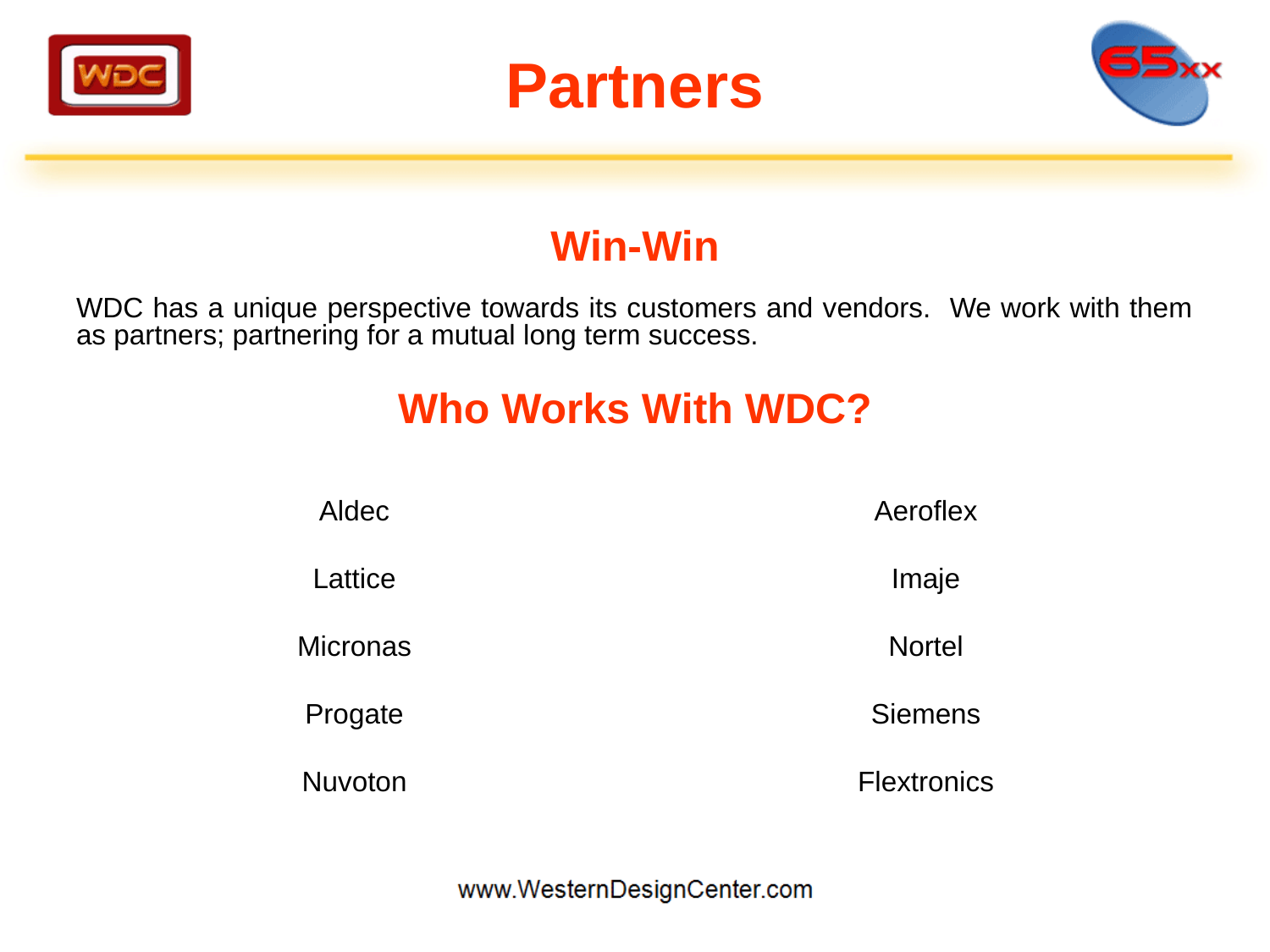

# Partners
Win-Win

WDC has a unique perspective towards its customers and vendors.  We work with them as partners; partnering for a mutual long term success.

Who Works With WDC?

Aldec

Lattice

Micronas

Progate

Nuvoton

Aeroflex

Imaje

Nortel

Siemens

Flextronics